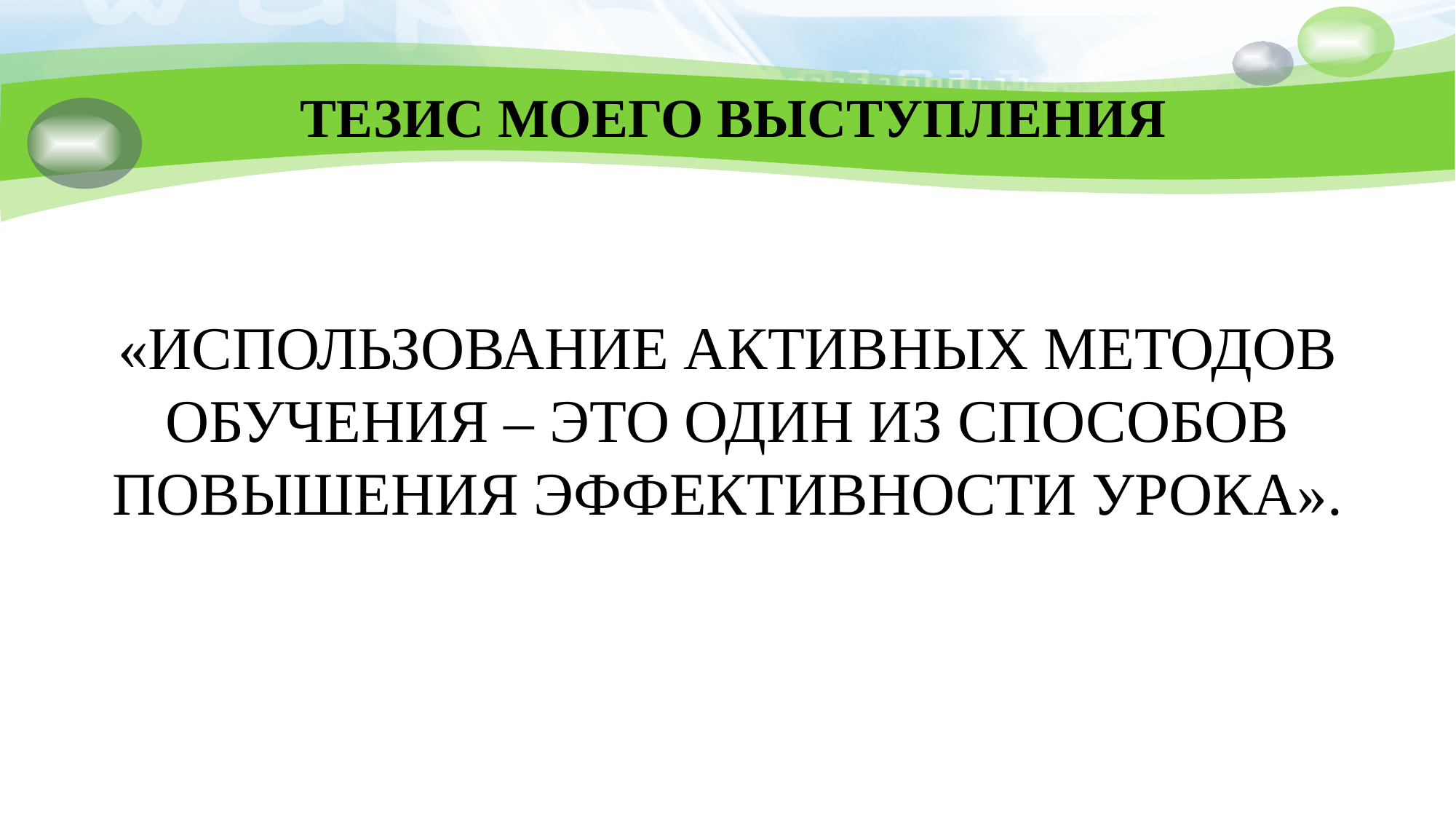

# ТЕЗИС МОЕГО ВЫСТУПЛЕНИЯ

«ИСПОЛЬЗОВАНИЕ АКТИВНЫХ МЕТОДОВ ОБУЧЕНИЯ – ЭТО ОДИН ИЗ СПОСОБОВ ПОВЫШЕНИЯ ЭФФЕКТИВНОСТИ УРОКА».